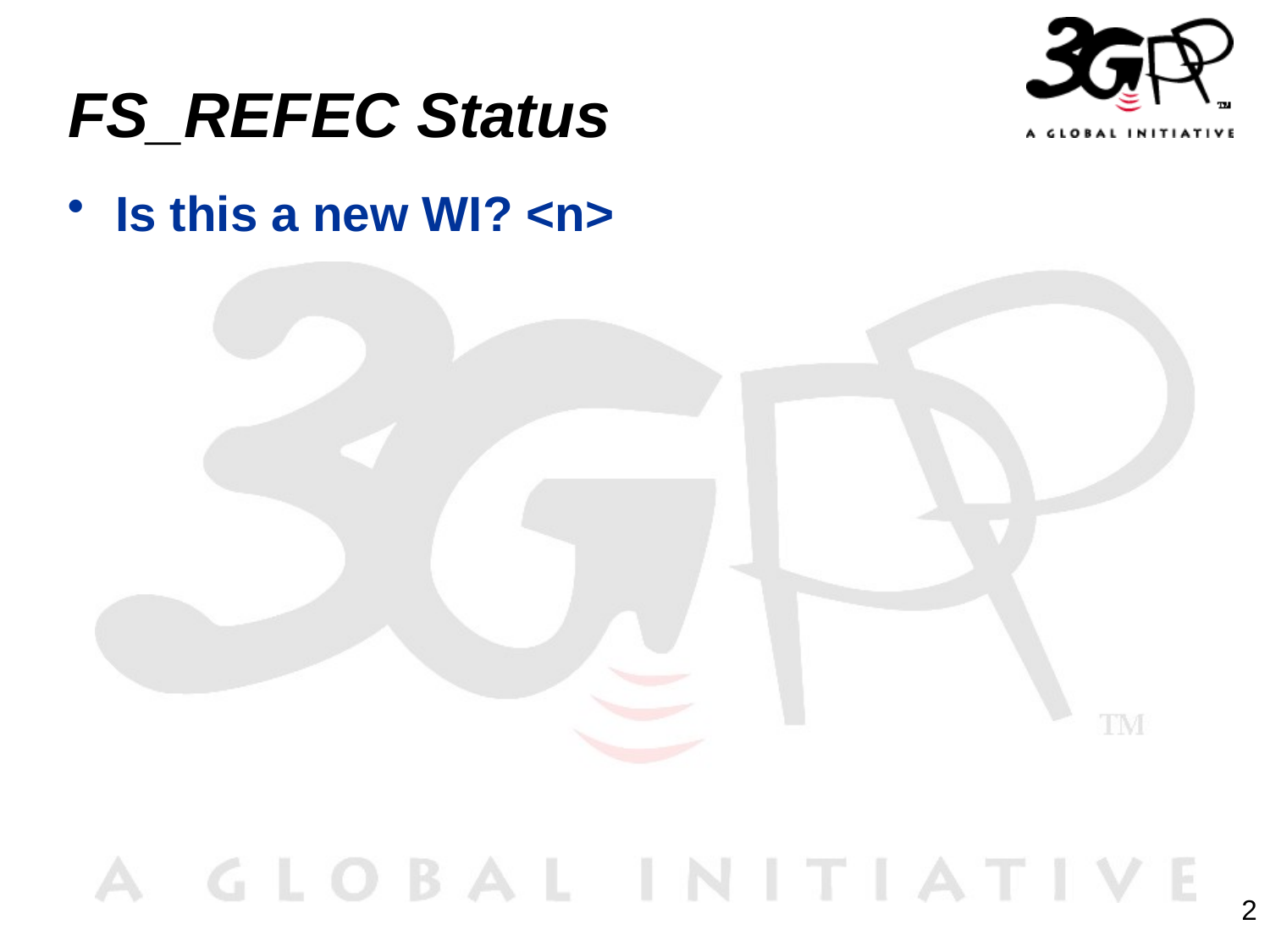

# FS_REFEC Status
Is this a new WI? <n>

2